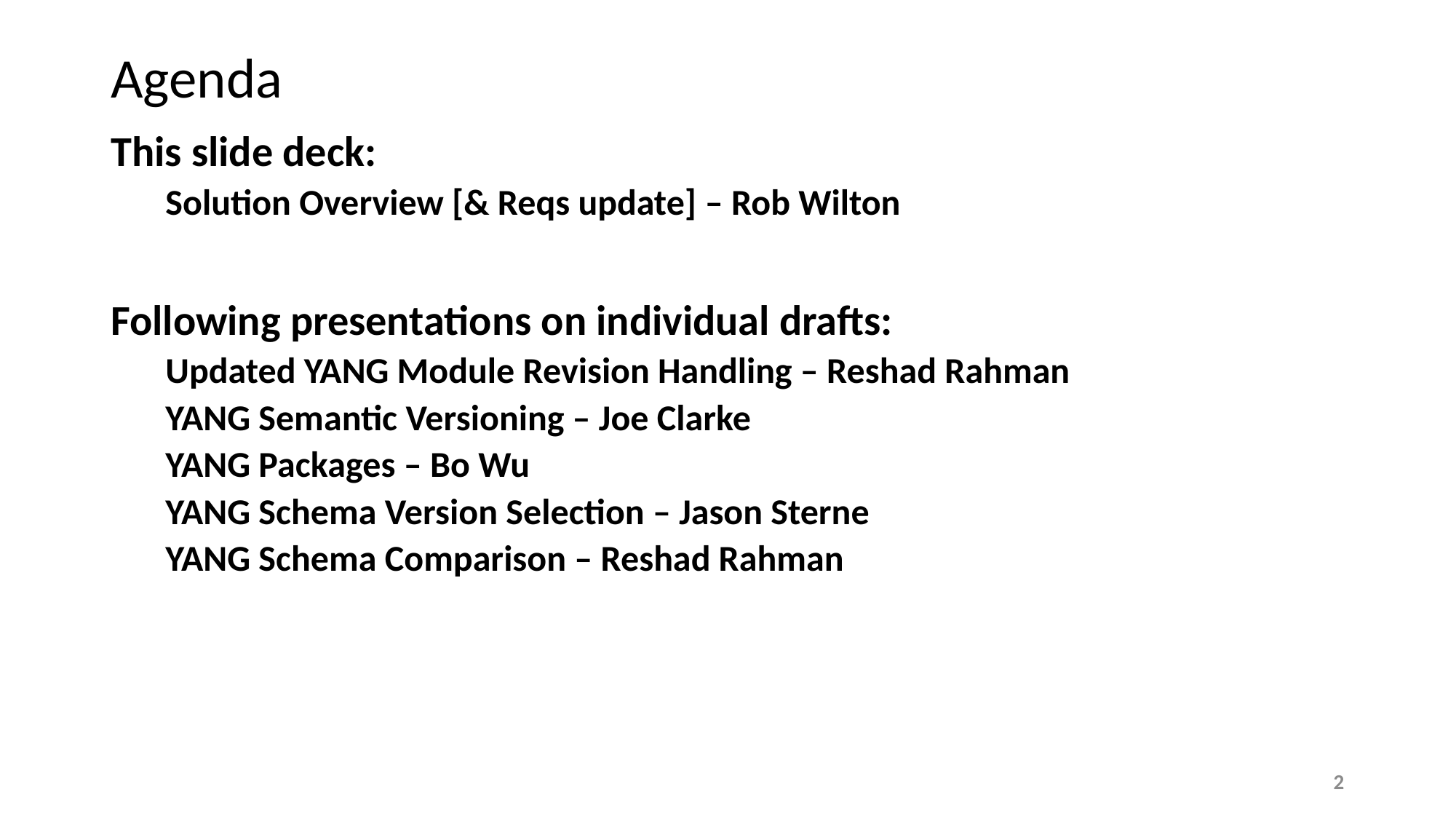

# Agenda
This slide deck:
Solution Overview [& Reqs update] – Rob Wilton

Following presentations on individual drafts:
Updated YANG Module Revision Handling – Reshad Rahman
YANG Semantic Versioning – Joe Clarke
YANG Packages – Bo Wu
YANG Schema Version Selection – Jason Sterne
YANG Schema Comparison – Reshad Rahman
2